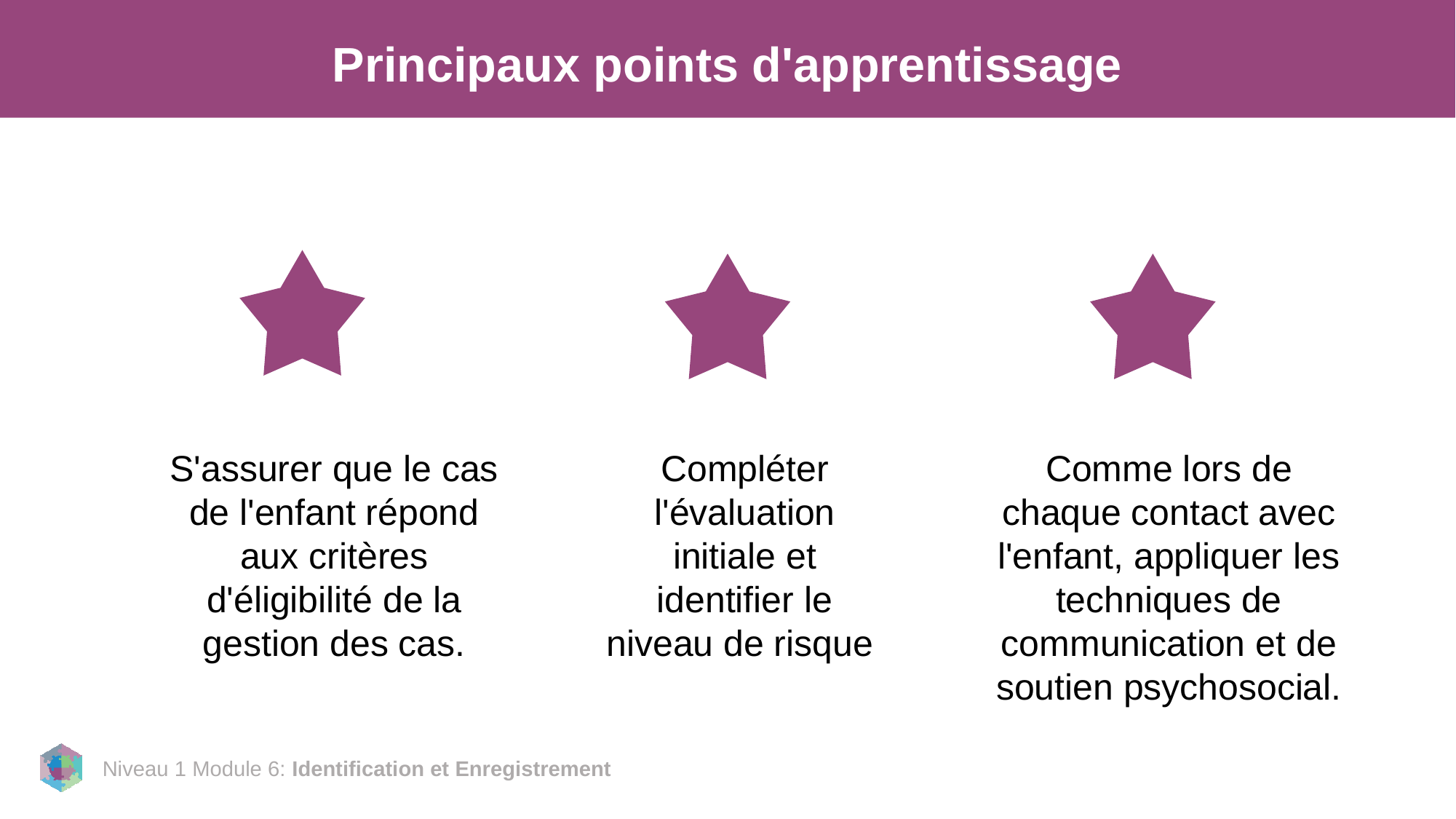

# Principaux points d'apprentissage

Comme lors de chaque contact avec l'enfant, appliquer les techniques de communication et de soutien psychosocial.
S'assurer que le cas de l'enfant répond aux critères d'éligibilité de la gestion des cas.
Compléter l'évaluation initiale et identifier le niveau de risque